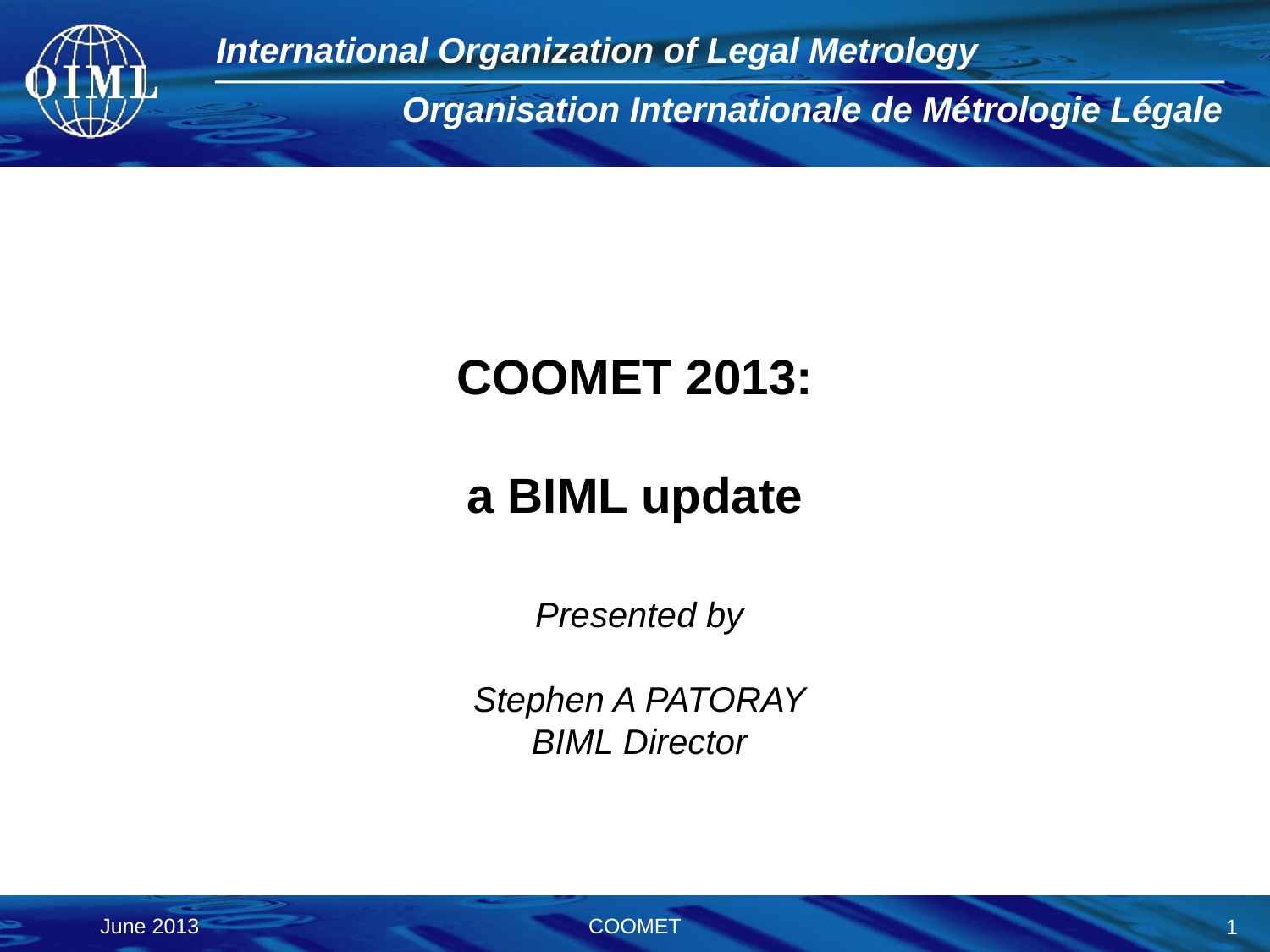

# COOMET 2013: a BIML update
Presented by

Stephen A PATORAY
BIML Director
COOMET
June 2013
1